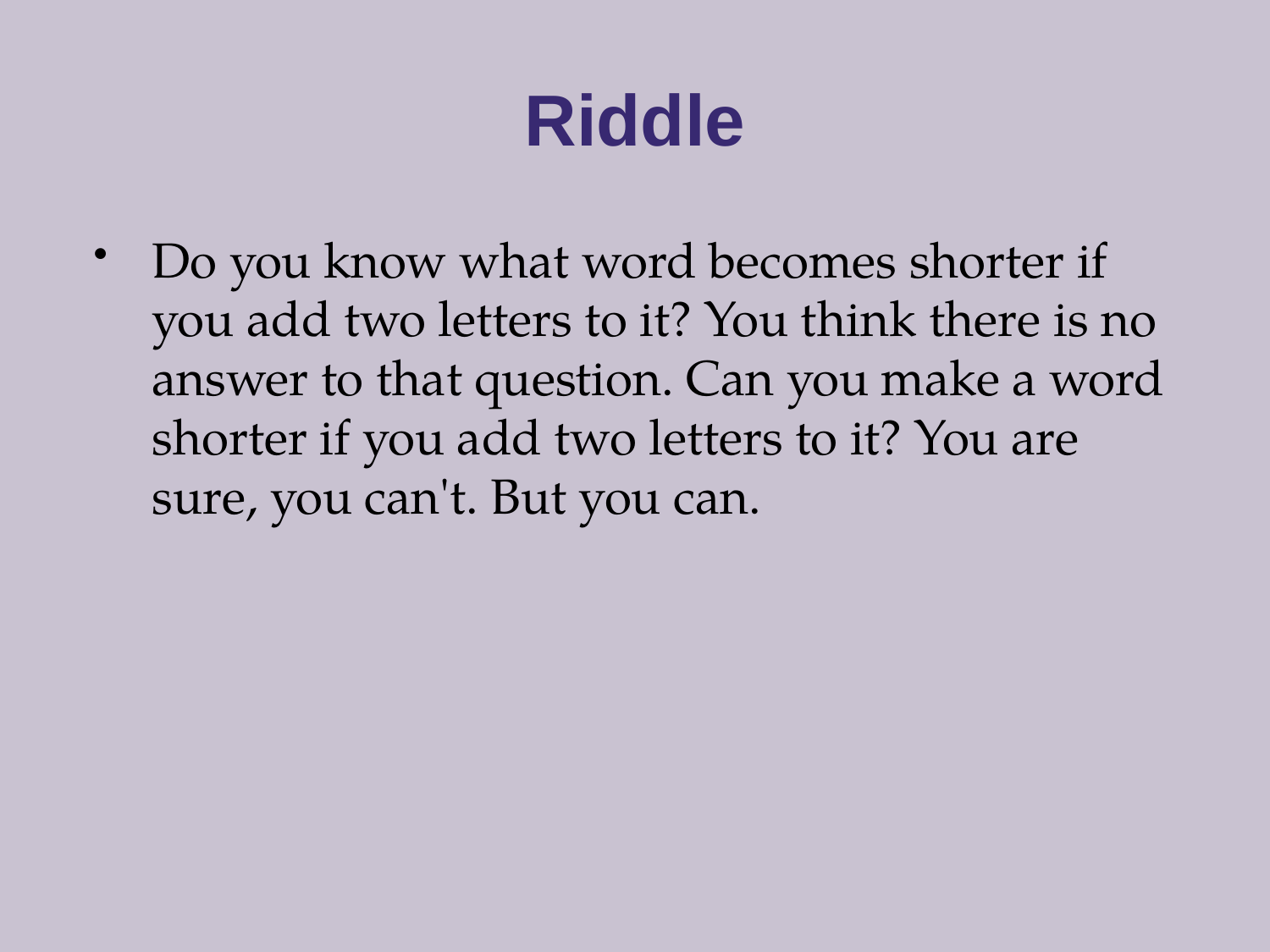

# Riddle
Do you know what word becomes shorter if you add two letters to it? You think there is no answer to that question. Can you make a word shorter if you add two letters to it? You are sure, you can't. But you can.